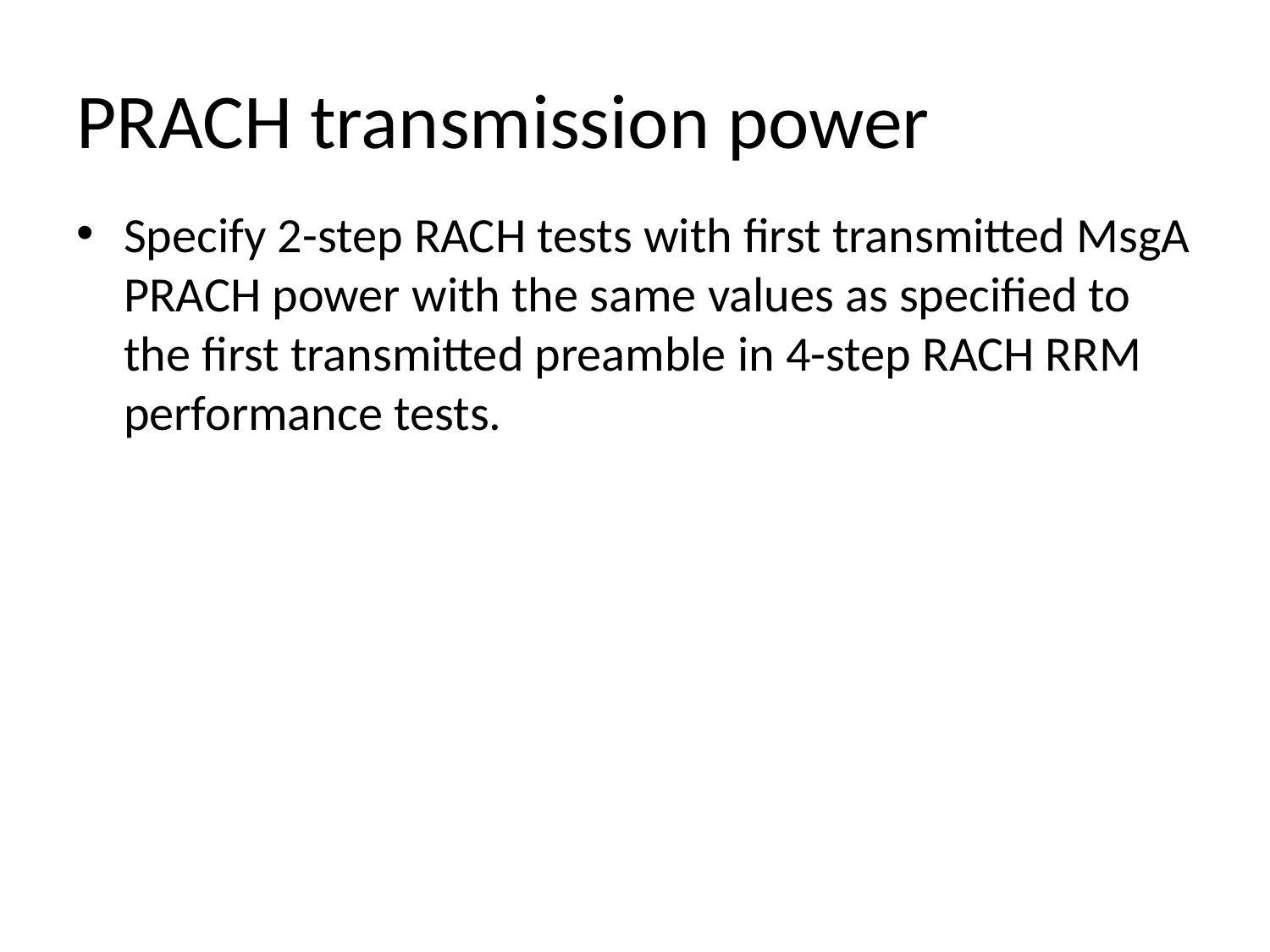

# PRACH transmission power
Specify 2-step RACH tests with first transmitted MsgA PRACH power with the same values as specified to the first transmitted preamble in 4-step RACH RRM performance tests.